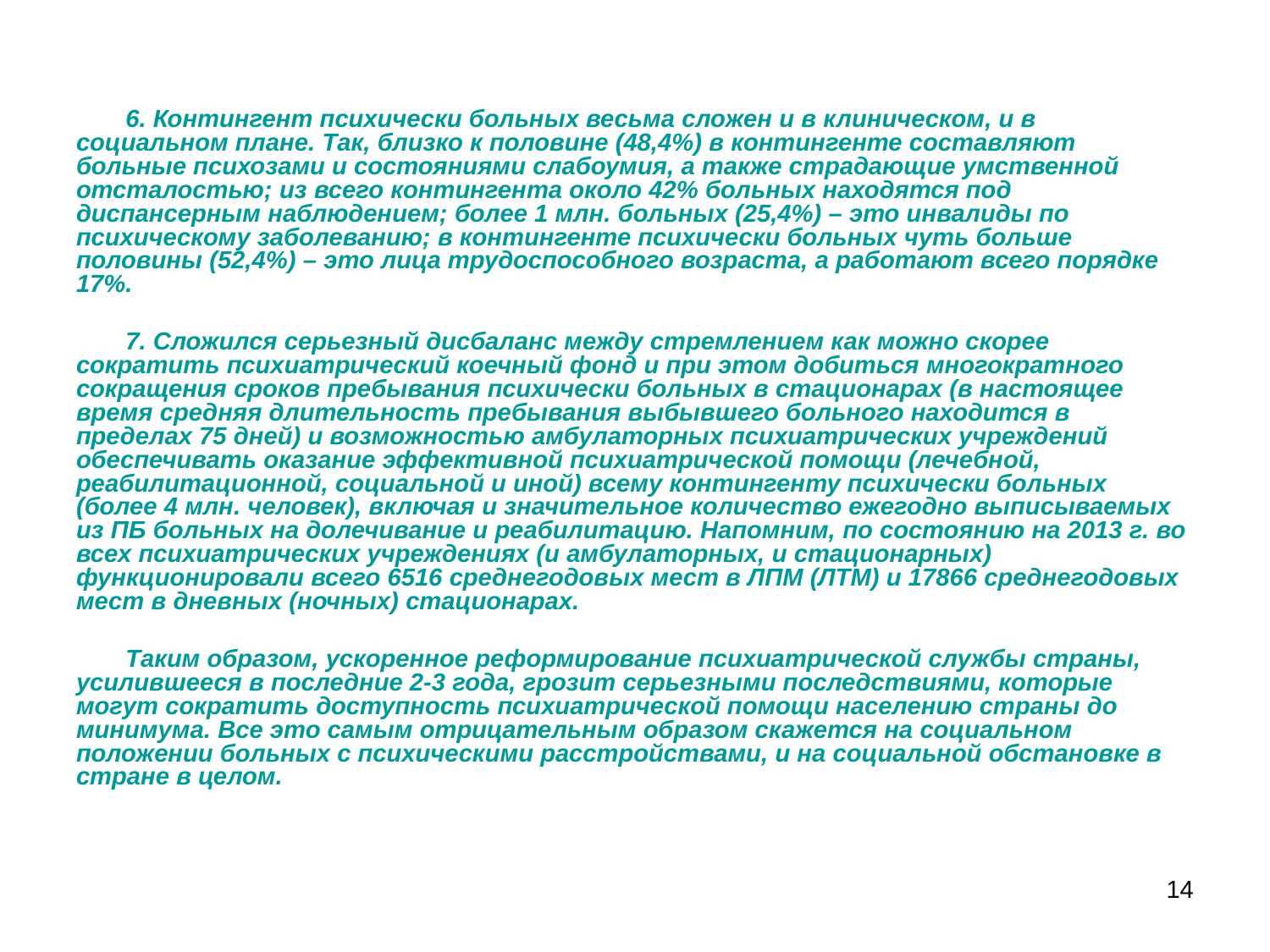

6. Контингент психически больных весьма сложен и в клиническом, и в социальном плане. Так, близко к половине (48,4%) в контингенте составляют больные психозами и состояниями слабоумия, а также страдающие умственной отсталостью; из всего контингента около 42% больных находятся под диспансерным наблюдением; более 1 млн. больных (25,4%) – это инвалиды по психическому заболеванию; в контингенте психически больных чуть больше половины (52,4%) – это лица трудоспособного возраста, а работают всего порядке 17%.

7. Сложился серьезный дисбаланс между стремлением как можно скорее сократить психиатрический коечный фонд и при этом добиться многократного сокращения сроков пребывания психически больных в стационарах (в настоящее время средняя длительность пребывания выбывшего больного находится в пределах 75 дней) и возможностью амбулаторных психиатрических учреждений обеспечивать оказание эффективной психиатрической помощи (лечебной, реабилитационной, социальной и иной) всему контингенту психически больных (более 4 млн. человек), включая и значительное количество ежегодно выписываемых из ПБ больных на долечивание и реабилитацию. Напомним, по состоянию на 2013 г. во всех психиатрических учреждениях (и амбулаторных, и стационарных) функционировали всего 6516 среднегодовых мест в ЛПМ (ЛТМ) и 17866 среднегодовых мест в дневных (ночных) стационарах.

Таким образом, ускоренное реформирование психиатрической службы страны, усилившееся в последние 2-3 года, грозит серьезными последствиями, которые могут сократить доступность психиатрической помощи населению страны до минимума. Все это самым отрицательным образом скажется на социальном положении больных с психическими расстройствами, и на социальной обстановке в стране в целом.

14